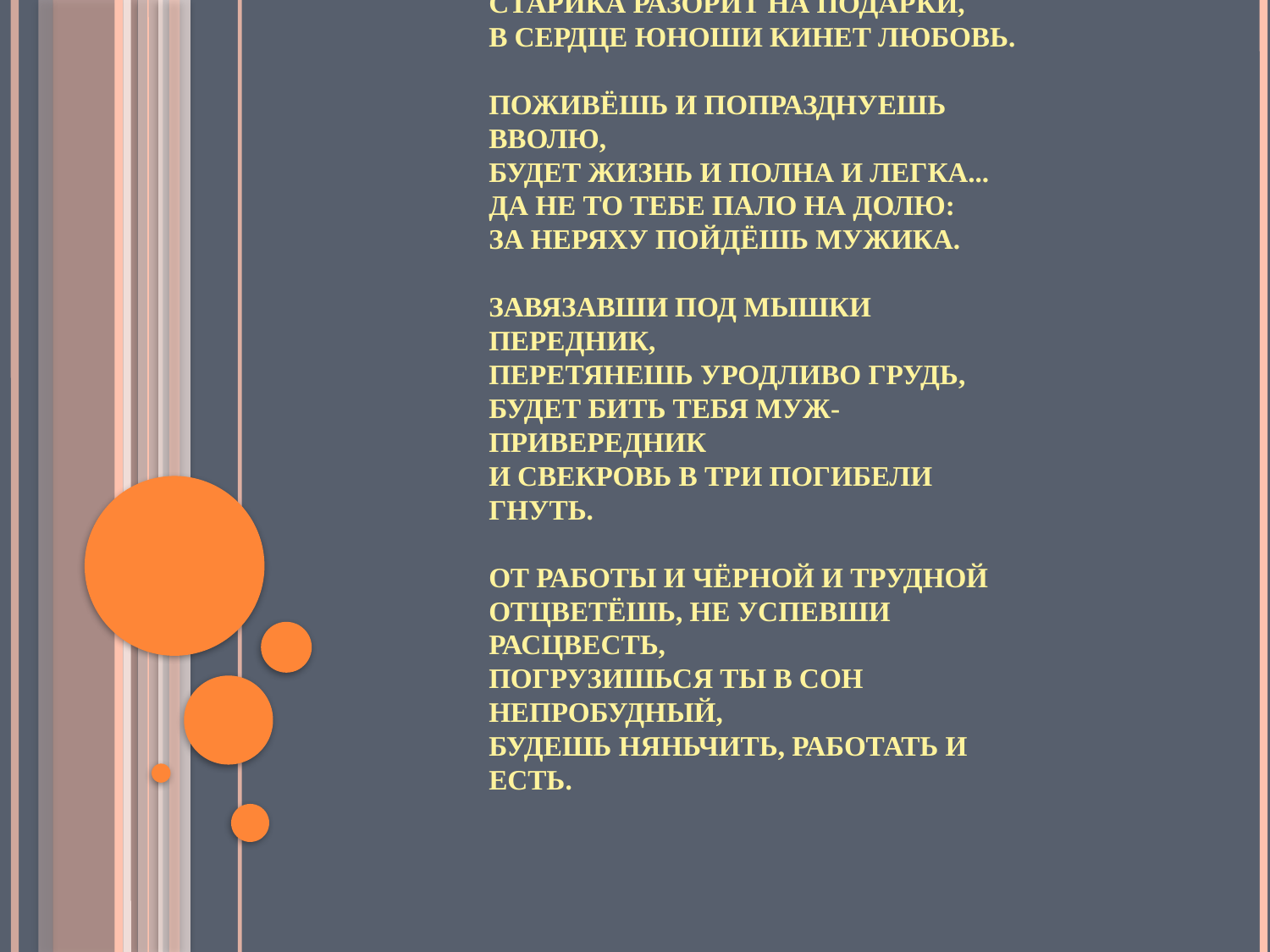

# Взгляд один чернобровой дикарки, Полный чар, зажигающих кровь, Старика разорит на подарки, В сердце юноши кинет любовь.   Поживёшь и попразднуешь вволю, Будет жизнь и полна и легка... Да не то тебе пало на долю: За неряху пойдёшь мужика.   Завязавши под мышки передник, Перетянешь уродливо грудь, Будет бить тебя муж-привередник И свекровь в три погибели гнуть.   От работы и чёрной и трудной Отцветёшь, не успевши расцвесть, Погрузишься ты в сон непробудный, Будешь няньчить, работать и есть.